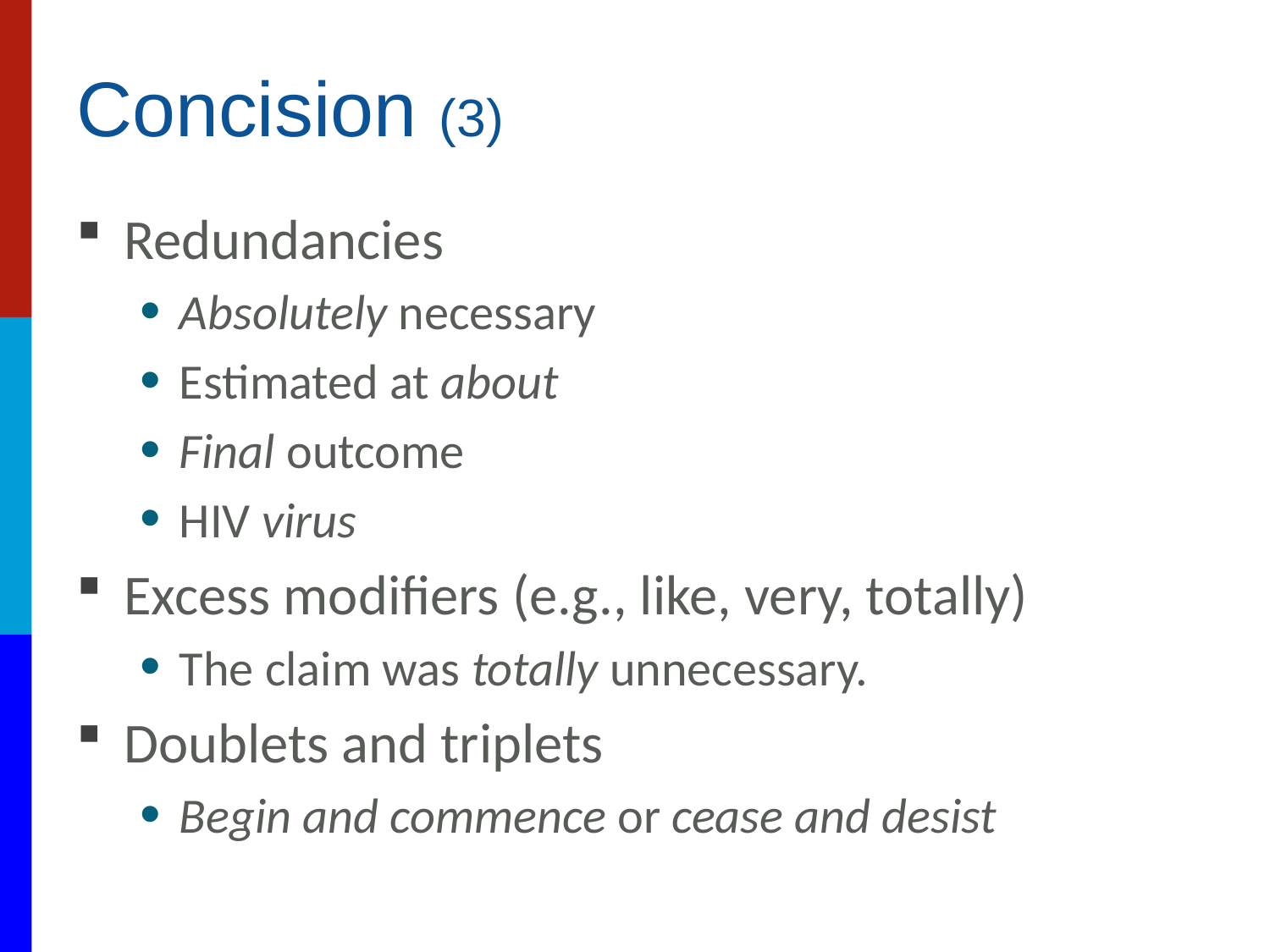

# Concision (3)
Redundancies
Absolutely necessary
Estimated at about
Final outcome
HIV virus
Excess modifiers (e.g., like, very, totally)
The claim was totally unnecessary.
Doublets and triplets
Begin and commence or cease and desist